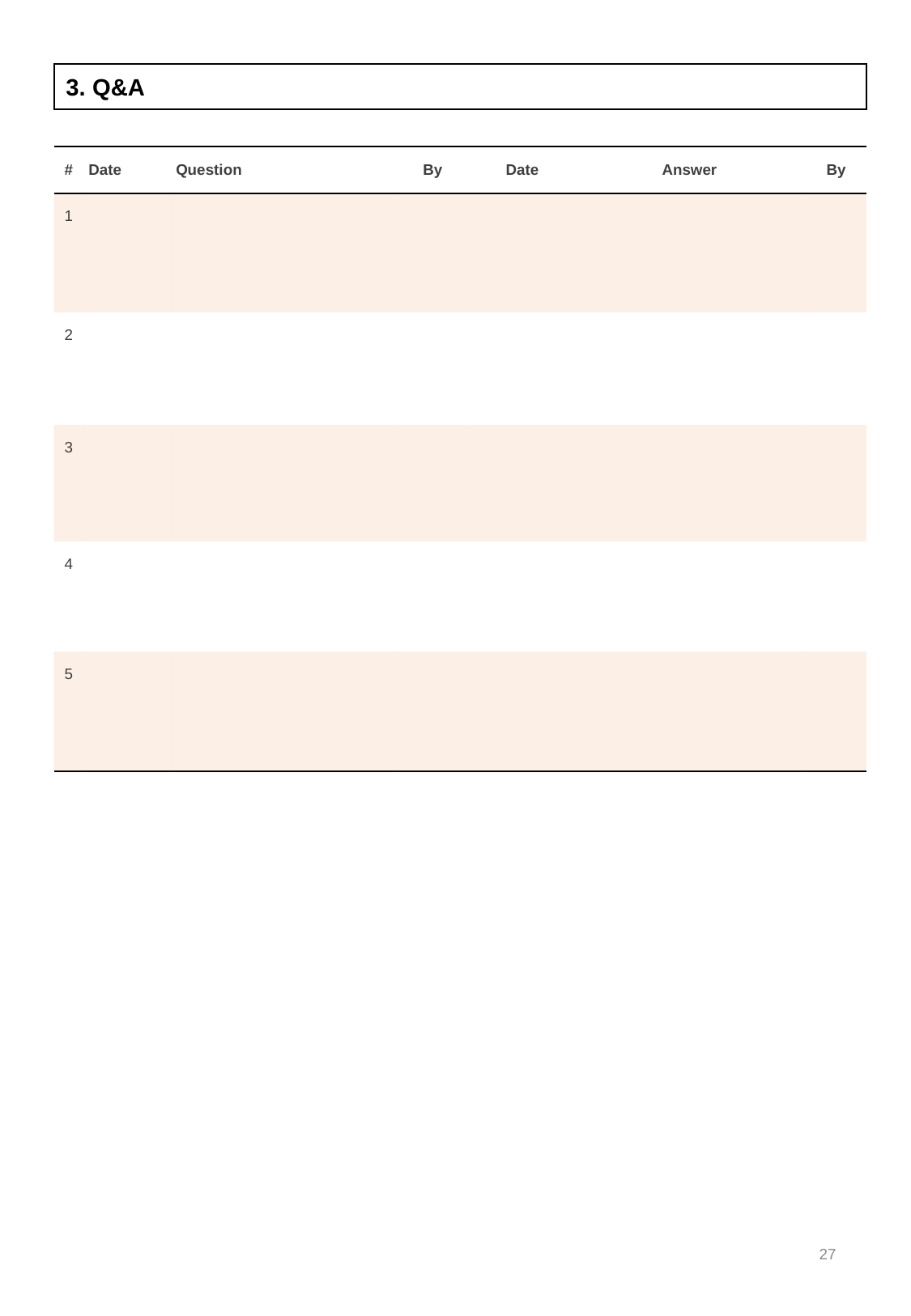

3. Q&A
| # | Date | Question | By | Date | Answer | By |
| --- | --- | --- | --- | --- | --- | --- |
| 1 |  |  |  |  |  |  |
| 2 |  |  |  |  |  |  |
| 3 |  |  |  |  |  |  |
| 4 |  |  |  |  |  |  |
| 5 |  |  |  |  |  |  |
27